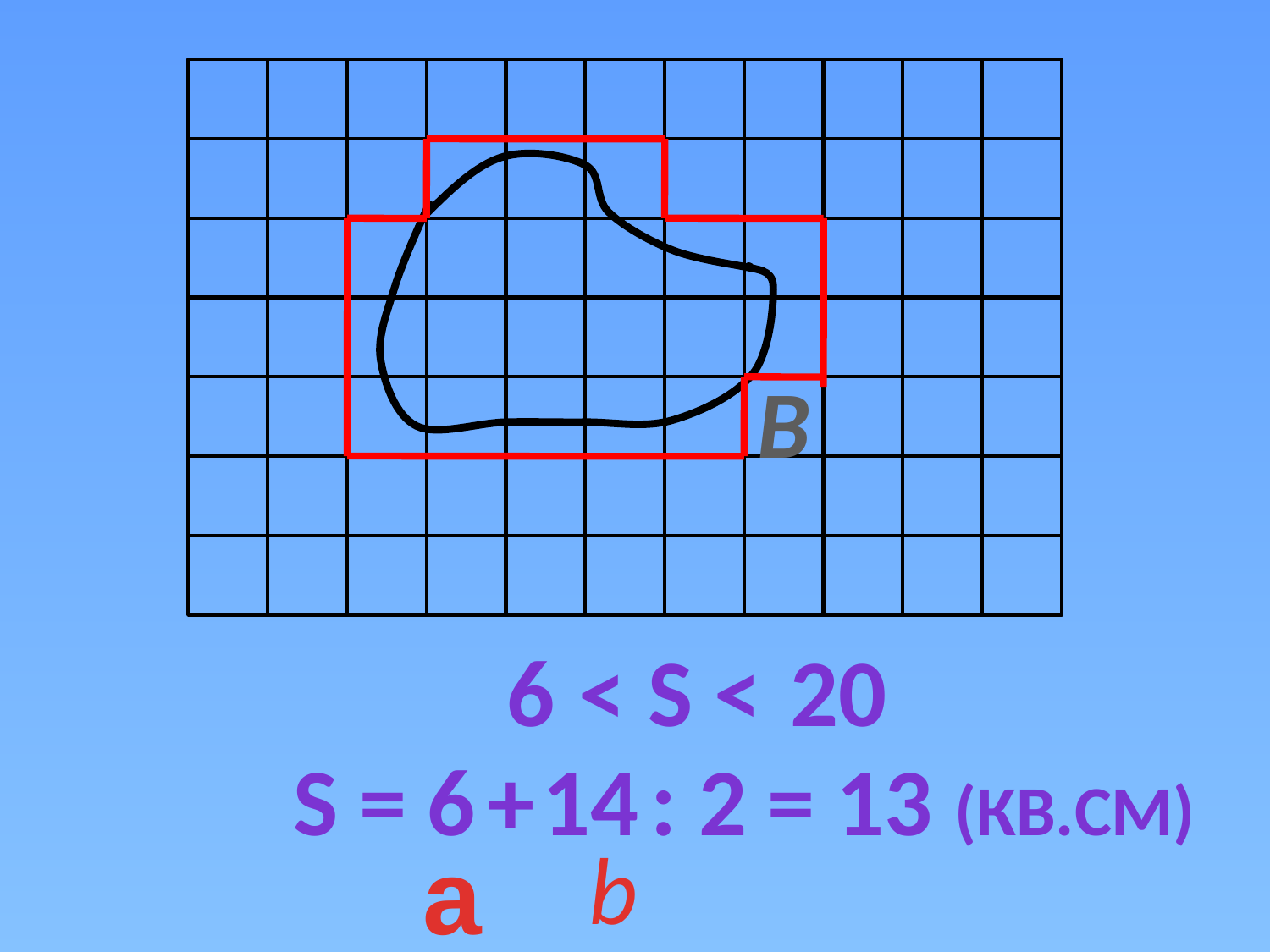

B

 6
< S <
 20
 S =
 6
 +
 14
: 2
= 13 (кв.см)
a
b